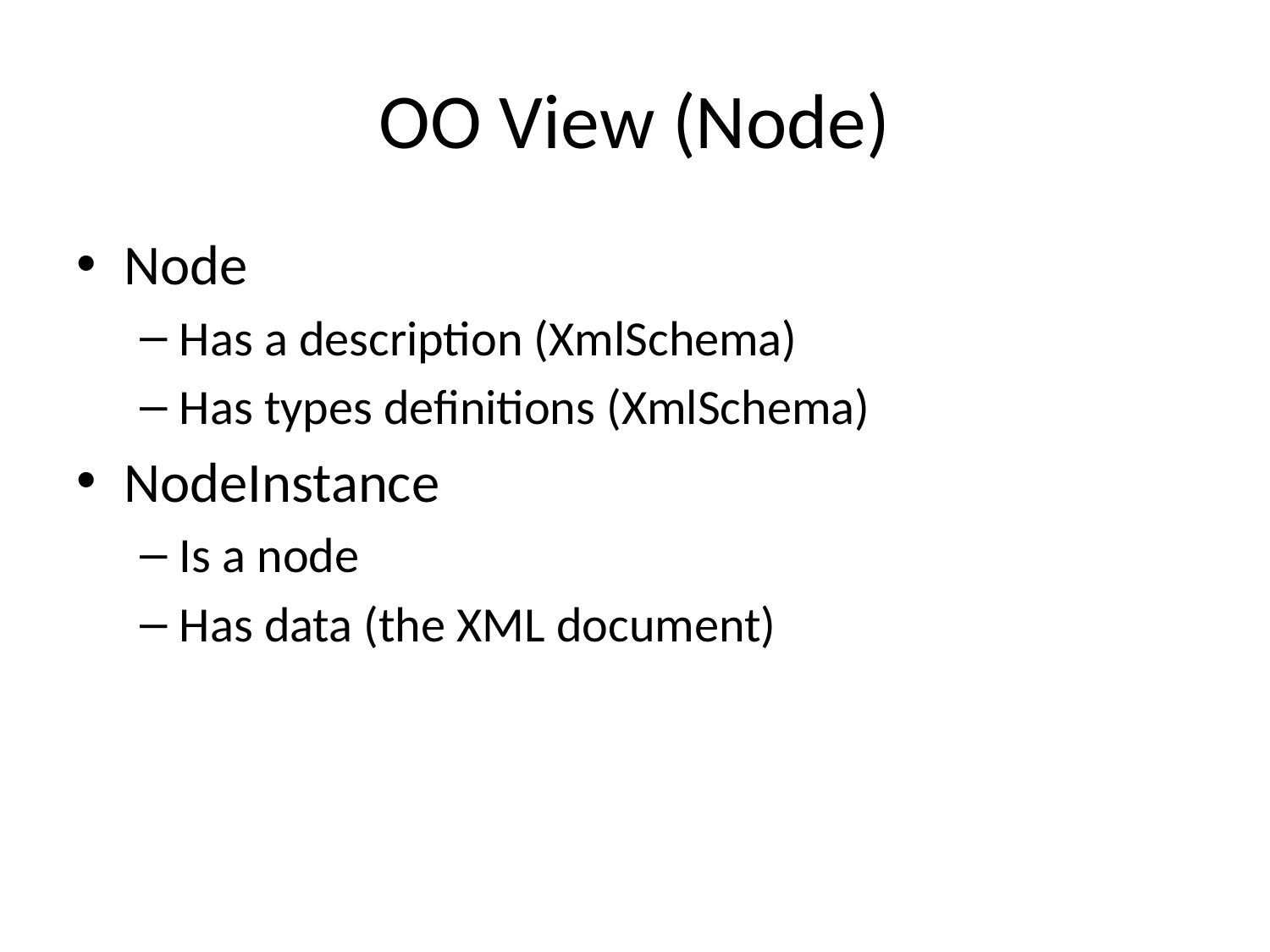

# OO View (Node)
Node
Has a description (XmlSchema)
Has types definitions (XmlSchema)
NodeInstance
Is a node
Has data (the XML document)